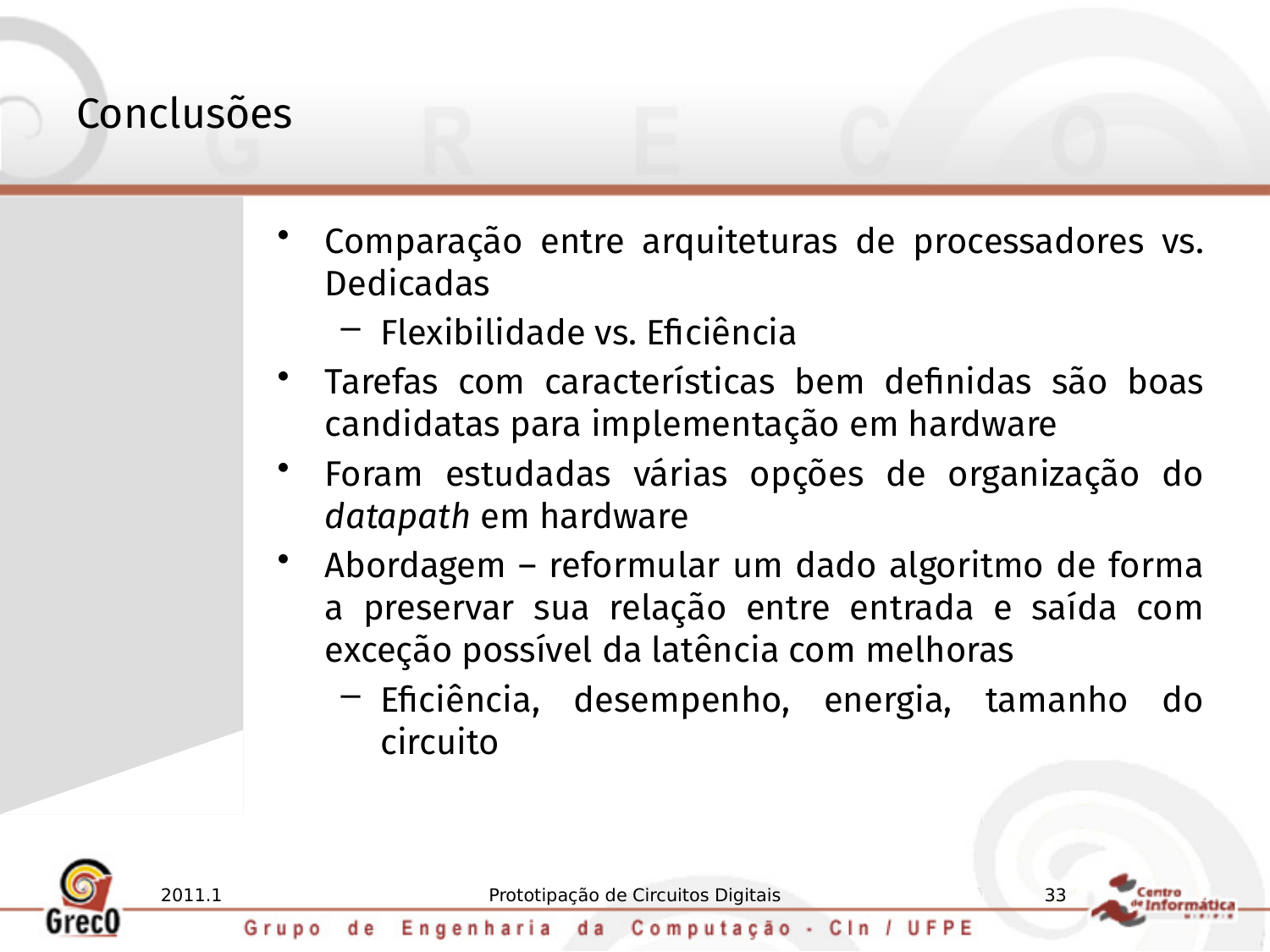

# Conclusões
Comparação entre arquiteturas de processadores vs. Dedicadas
Flexibilidade vs. Eficiência
Tarefas com características bem definidas são boas candidatas para implementação em hardware
Foram estudadas várias opções de organização do datapath em hardware
Abordagem – reformular um dado algoritmo de forma a preservar sua relação entre entrada e saída com exceção possível da latência com melhoras
Eficiência, desempenho, energia, tamanho do circuito
2011.1
Prototipação de Circuitos Digitais
33